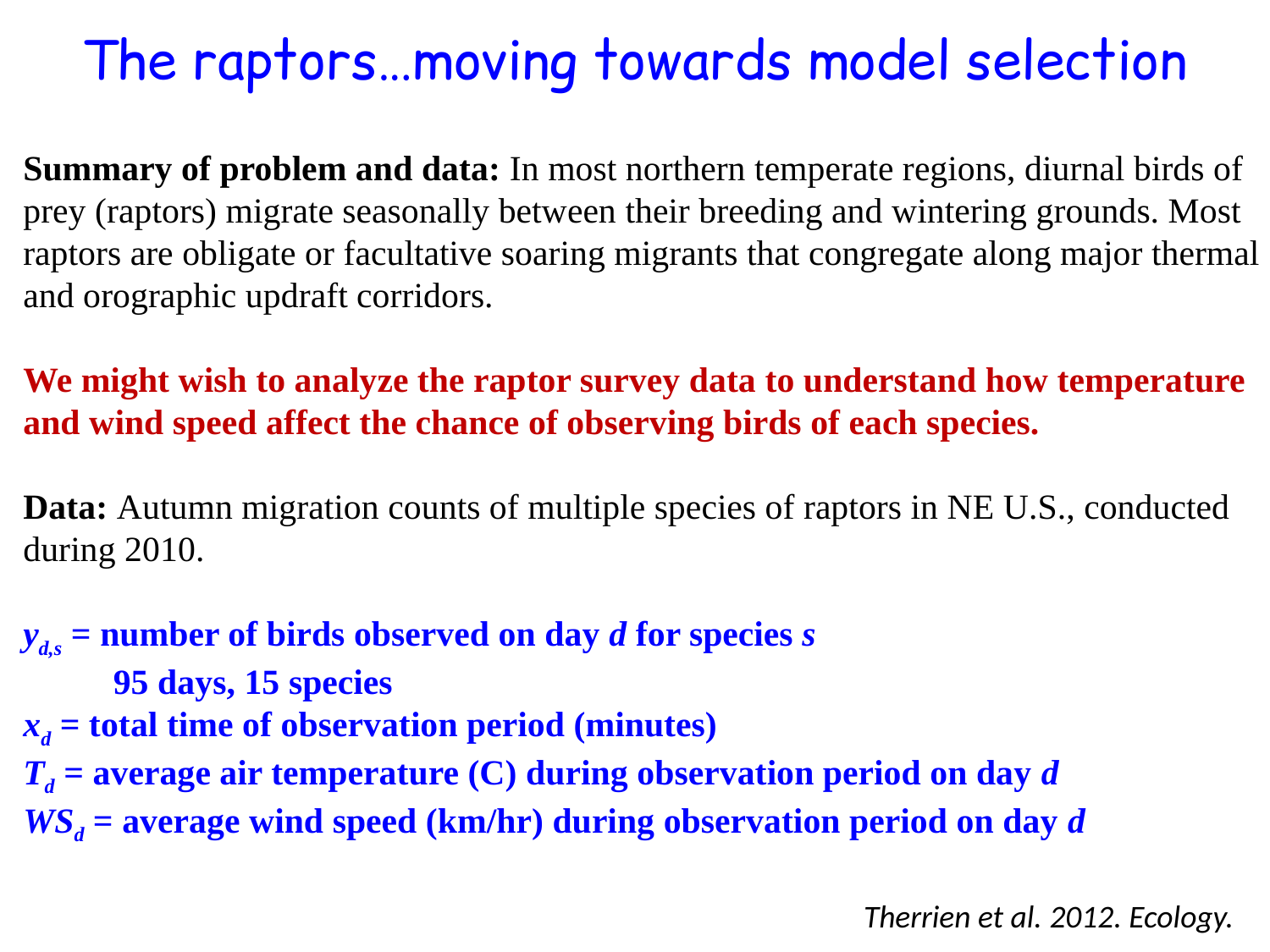

# The raptors…moving towards model selection
Summary of problem and data: In most northern temperate regions, diurnal birds of prey (raptors) migrate seasonally between their breeding and wintering grounds. Most raptors are obligate or facultative soaring migrants that congregate along major thermal and orographic updraft corridors.

We might wish to analyze the raptor survey data to understand how temperature and wind speed affect the chance of observing birds of each species.

Data: Autumn migration counts of multiple species of raptors in NE U.S., conducted during 2010.

yd,s = number of birds observed on day d for species s
   95 days, 15 species
xd = total time of observation period (minutes)
Td = average air temperature (C) during observation period on day d
WSd = average wind speed (km/hr) during observation period on day d
0. 	Identify scientific problem/objectives; understand data; draw-up
	existing theory/knowledge.
Therrien et al. 2012. Ecology.